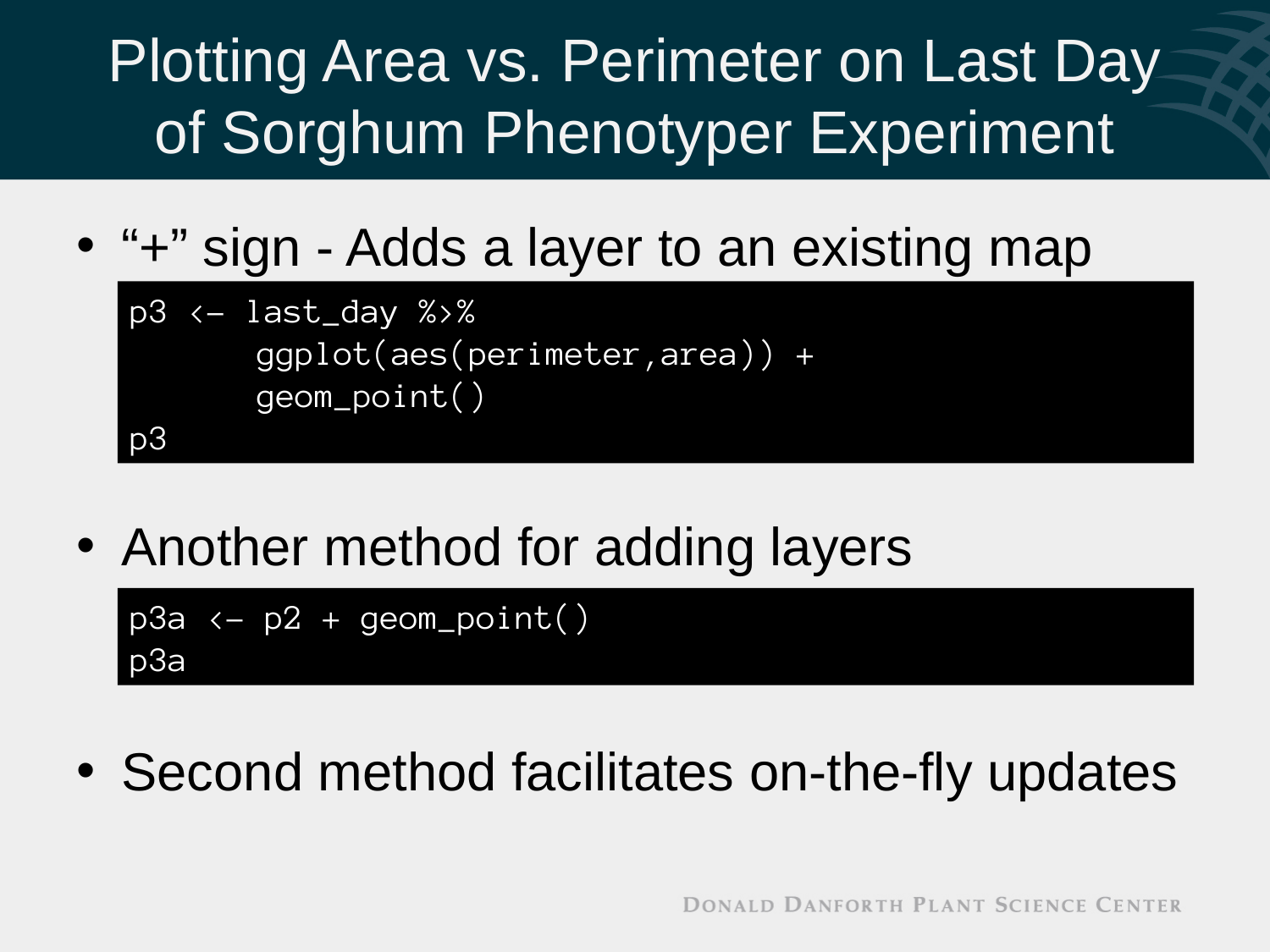

# Plotting Area vs. Perimeter on Last Day of Sorghum Phenotyper Experiment
“+” sign - Adds a layer to an existing map

Another method for adding layers

Second method facilitates on-the-fly updates

p3 <- last_day %>%
	ggplot(aes(perimeter,area)) +
	geom_point()
p3
p3a <- p2 + geom_point()
p3a